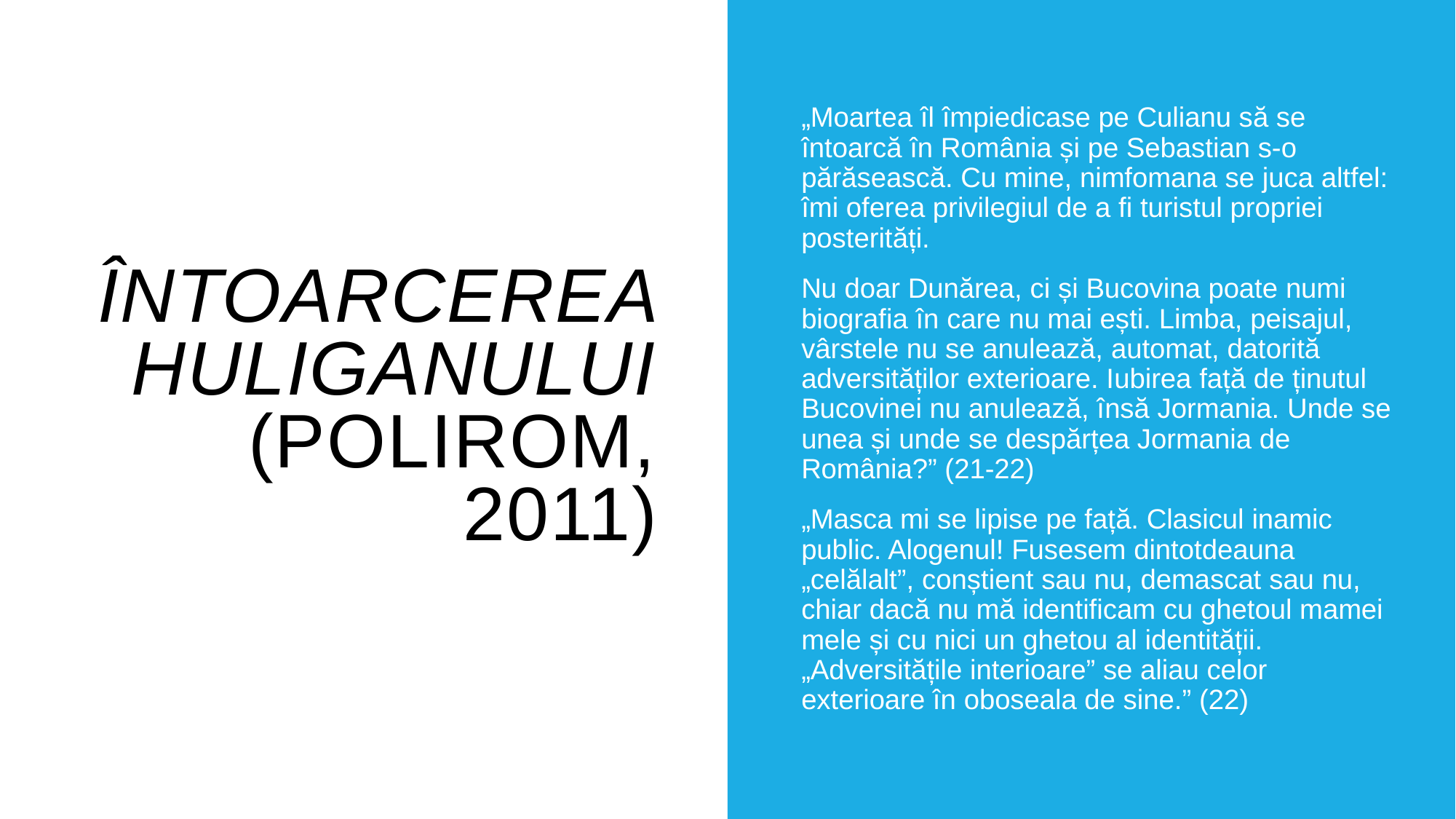

# Întoarcerea Huliganului (Polirom, 2011)
„Moartea îl împiedicase pe Culianu să se întoarcă în România și pe Sebastian s-o părăsească. Cu mine, nimfomana se juca altfel: îmi oferea privilegiul de a fi turistul propriei posterități.
Nu doar Dunărea, ci și Bucovina poate numi biografia în care nu mai ești. Limba, peisajul, vârstele nu se anulează, automat, datorită adversităților exterioare. Iubirea față de ținutul Bucovinei nu anulează, însă Jormania. Unde se unea și unde se despărțea Jormania de România?” (21-22)
„Masca mi se lipise pe față. Clasicul inamic public. Alogenul! Fusesem dintotdeauna „celălalt”, conștient sau nu, demascat sau nu, chiar dacă nu mă identificam cu ghetoul mamei mele și cu nici un ghetou al identității. „Adversitățile interioare” se aliau celor exterioare în oboseala de sine.” (22)